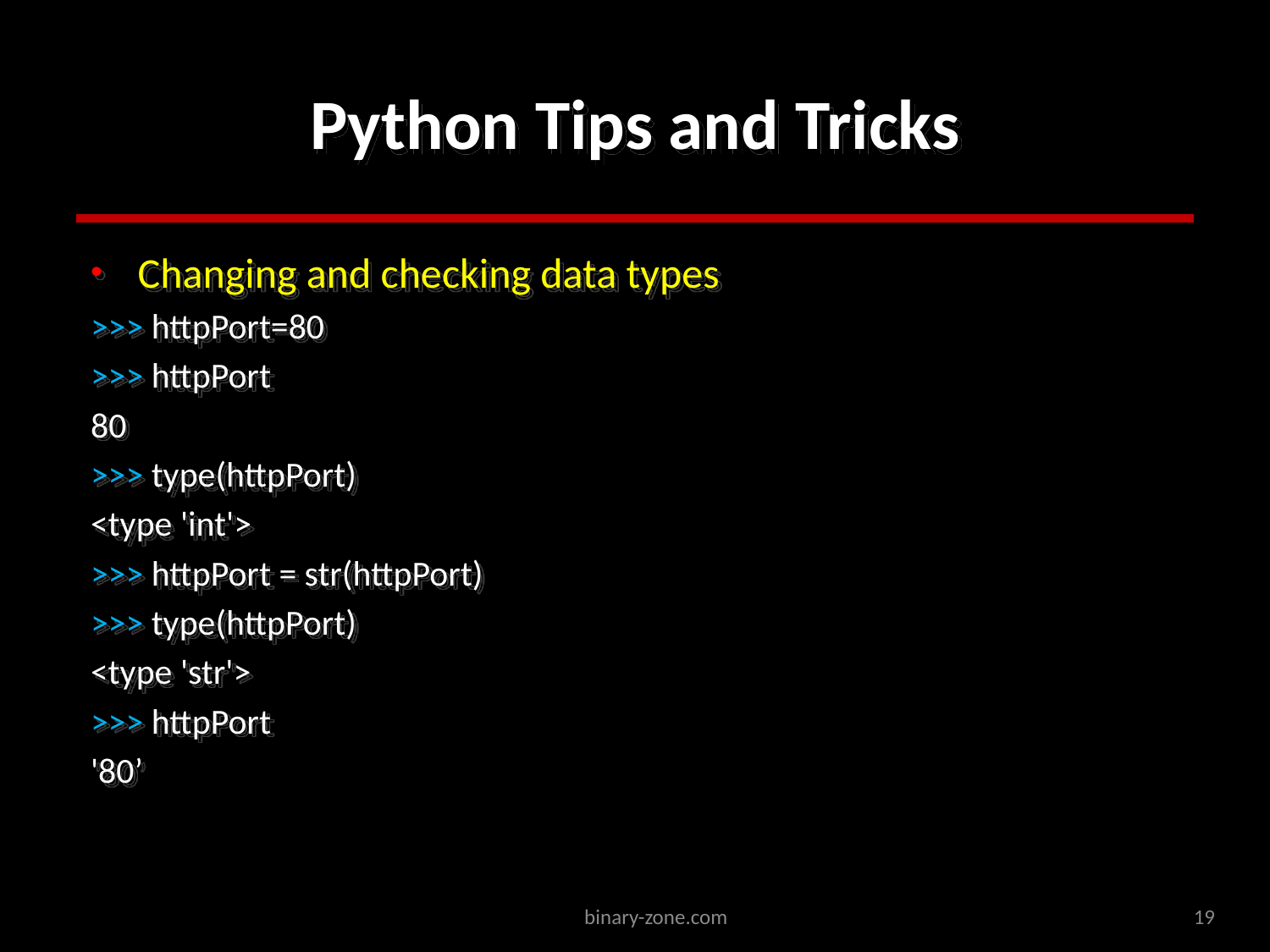

# Python Tips and Tricks
Changing and checking data types
>>> httpPort=80
>>> httpPort
80
>>> type(httpPort)
<type 'int'>
>>> httpPort = str(httpPort)
>>> type(httpPort)
<type 'str'>
>>> httpPort
'80’